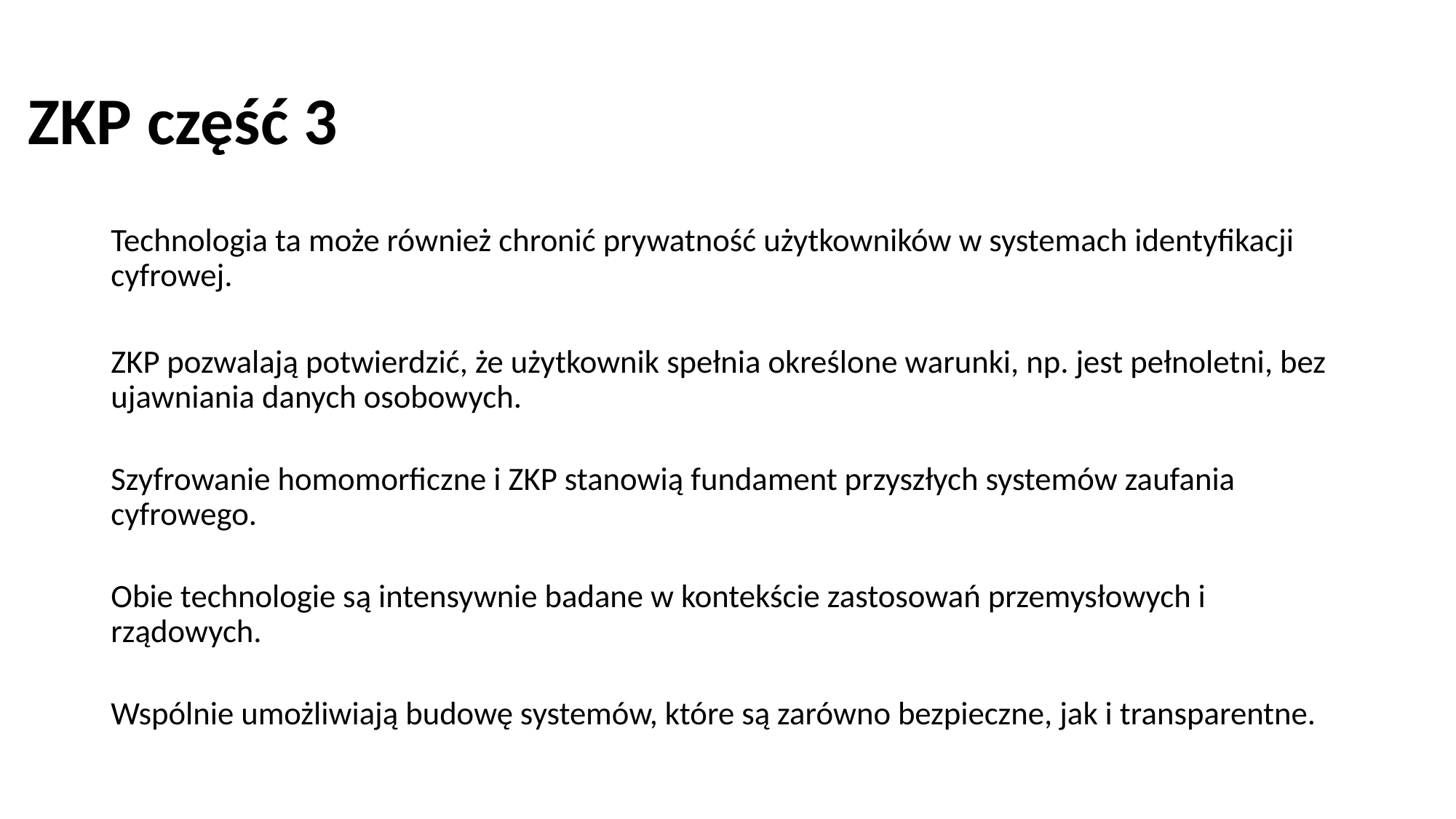

# ZKP część 3
Technologia ta może również chronić prywatność użytkowników w systemach identyfikacji cyfrowej.
ZKP pozwalają potwierdzić, że użytkownik spełnia określone warunki, np. jest pełnoletni, bez ujawniania danych osobowych.
Szyfrowanie homomorficzne i ZKP stanowią fundament przyszłych systemów zaufania cyfrowego.
Obie technologie są intensywnie badane w kontekście zastosowań przemysłowych i rządowych.
Wspólnie umożliwiają budowę systemów, które są zarówno bezpieczne, jak i transparentne.